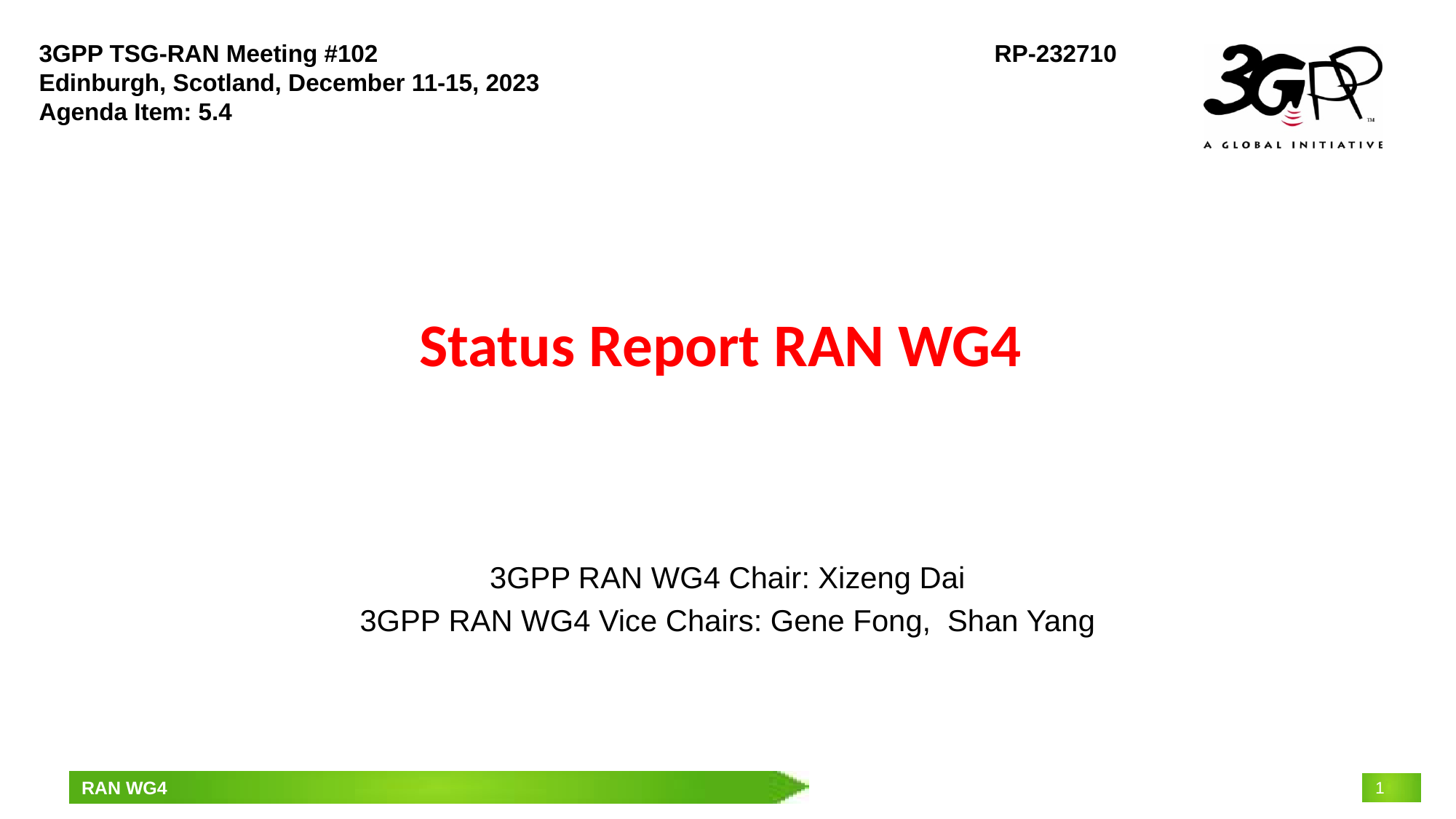

3GPP TSG-RAN Meeting #102
Edinburgh, Scotland, December 11-15, 2023
Agenda Item: 5.4
RP-232710
# Status Report RAN WG4
3GPP RAN WG4 Chair: Xizeng Dai
3GPP RAN WG4 Vice Chairs: Gene Fong,  Shan Yang